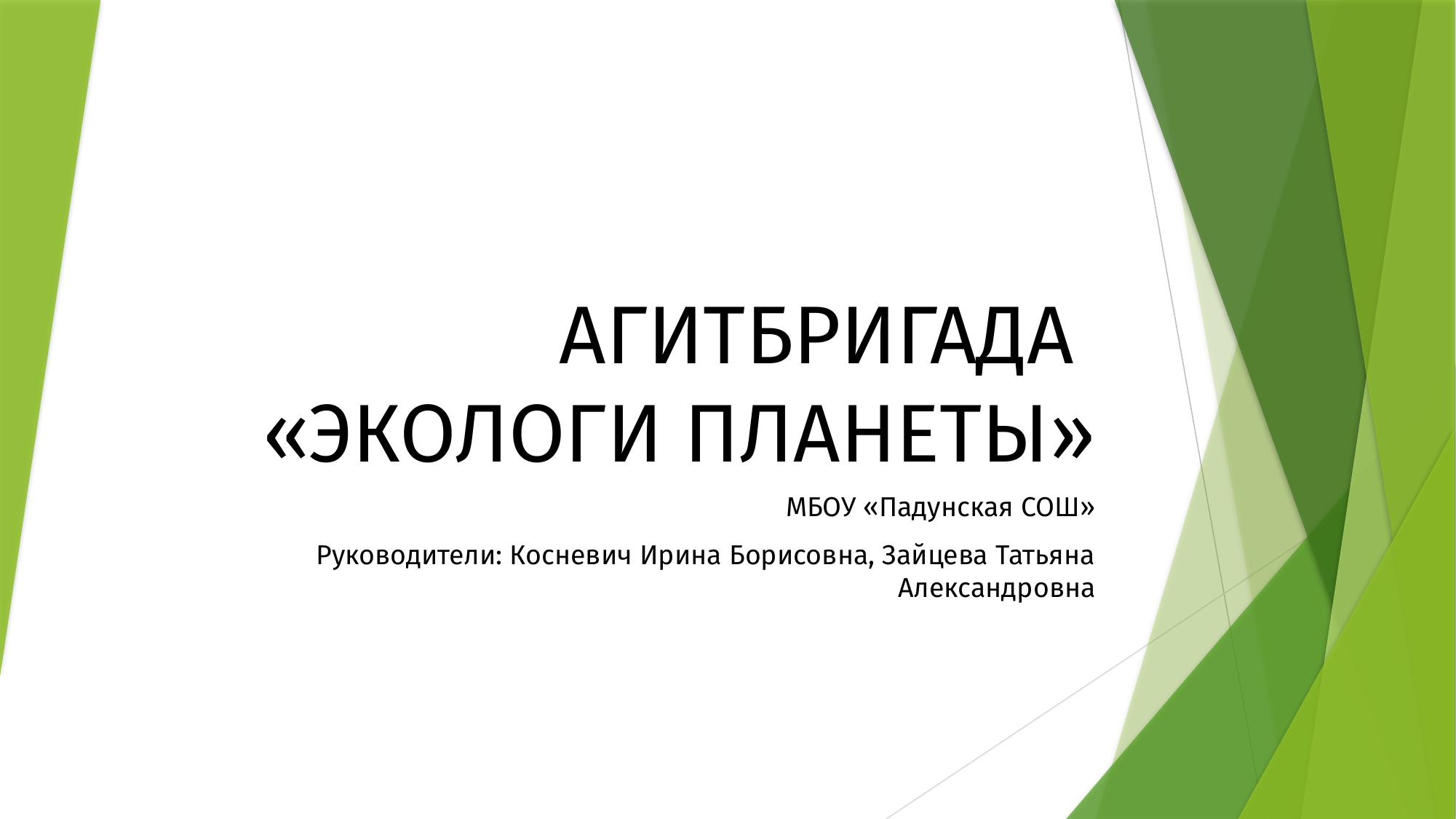

# АГИТБРИГАДА  «ЭКОЛОГИ ПЛАНЕТЫ»
МБОУ «Падунская СОШ»
Руководители: Косневич Ирина Борисовна, Зайцева Татьяна Александровна